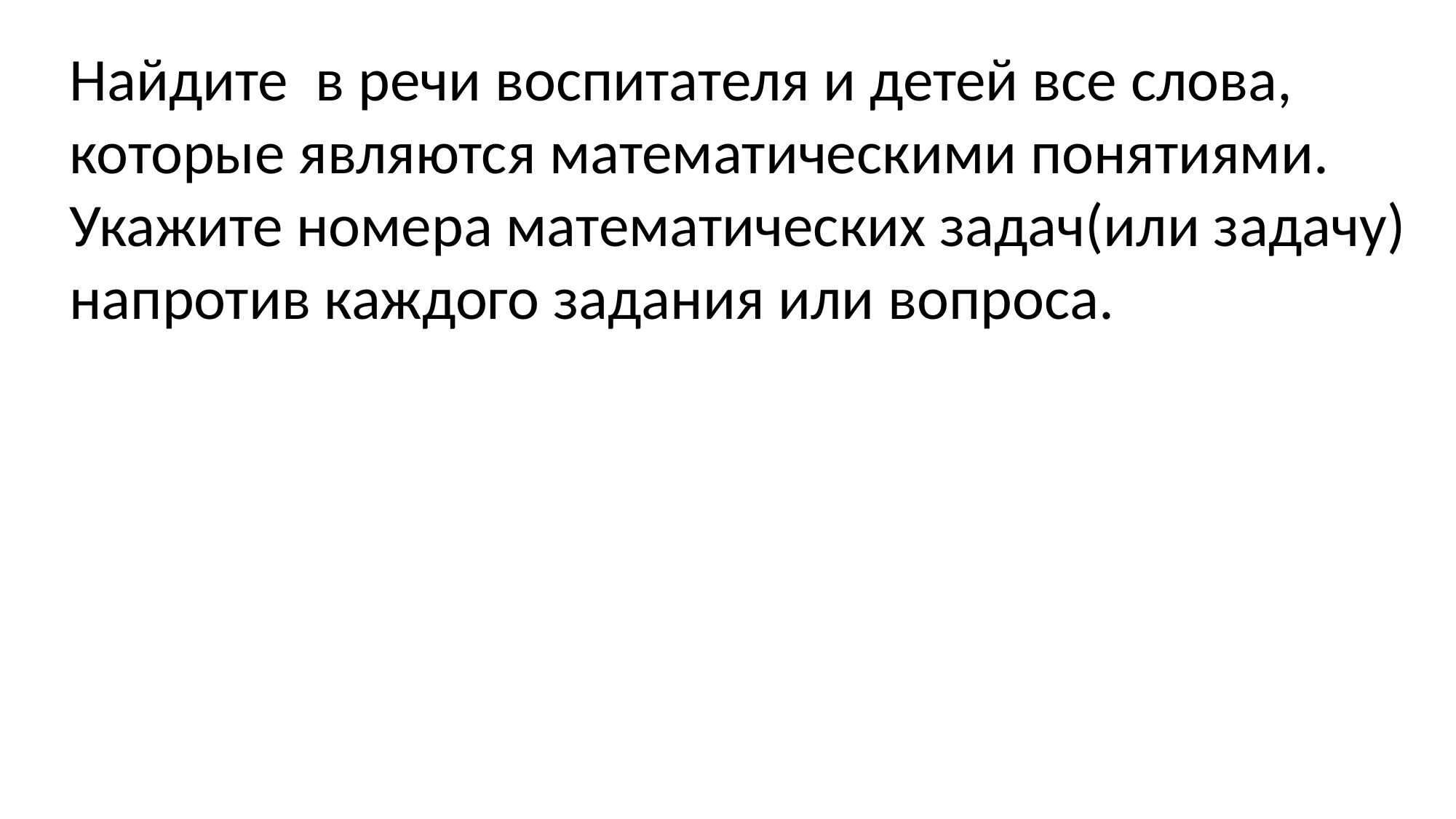

Найдите  в речи воспитателя и детей все слова, которые являются математическими понятиями. Укажите номера математических задач(или задачу) напротив каждого задания или вопроса.